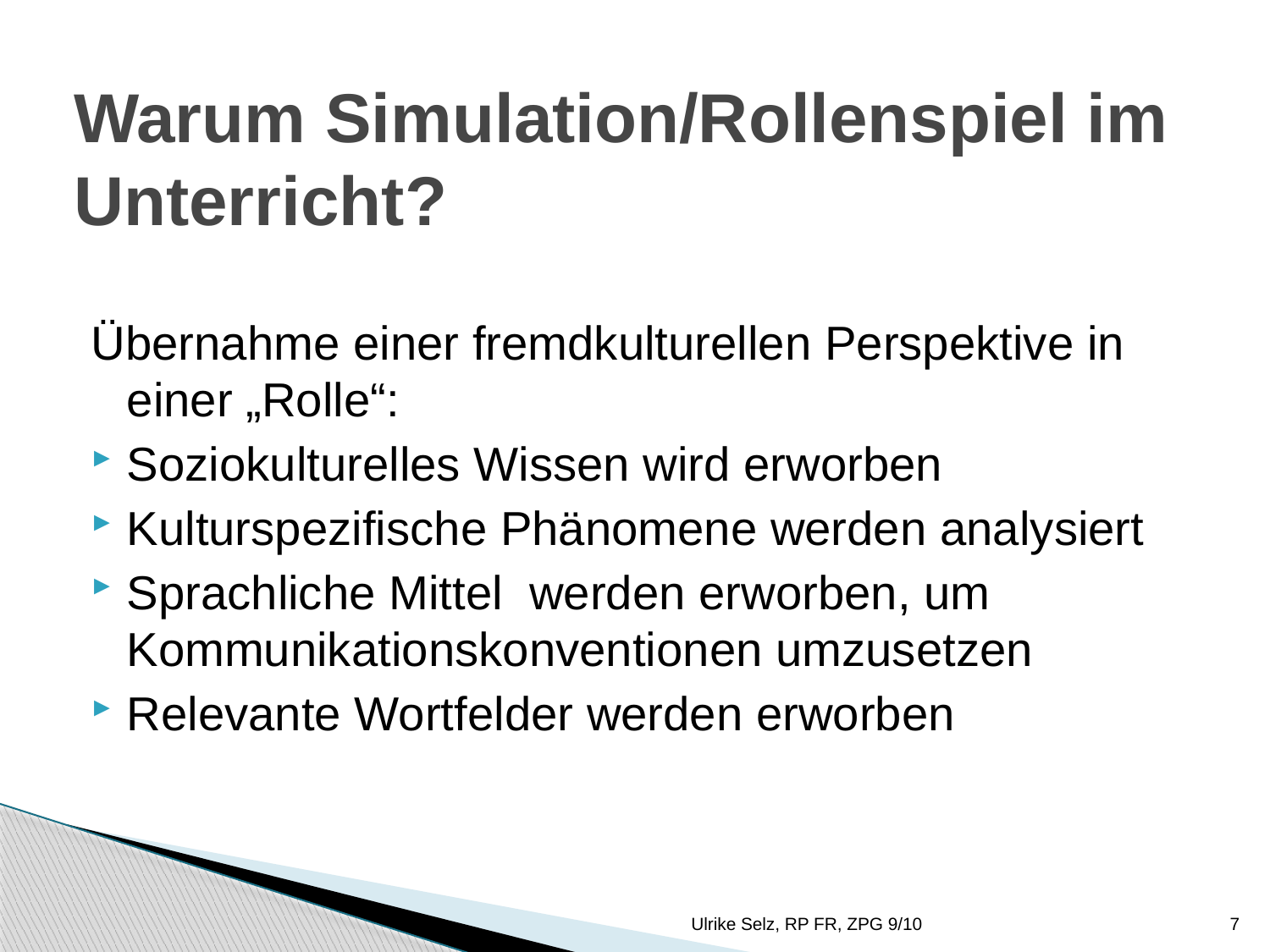

# Warum Simulation/Rollenspiel im Unterricht?
Übernahme einer fremdkulturellen Perspektive in einer „Rolle“:
Soziokulturelles Wissen wird erworben
Kulturspezifische Phänomene werden analysiert
Sprachliche Mittel  werden erworben, um Kommunikationskonventionen umzusetzen
Relevante Wortfelder werden erworben

Ulrike Selz, RP FR, ZPG 9/10
7